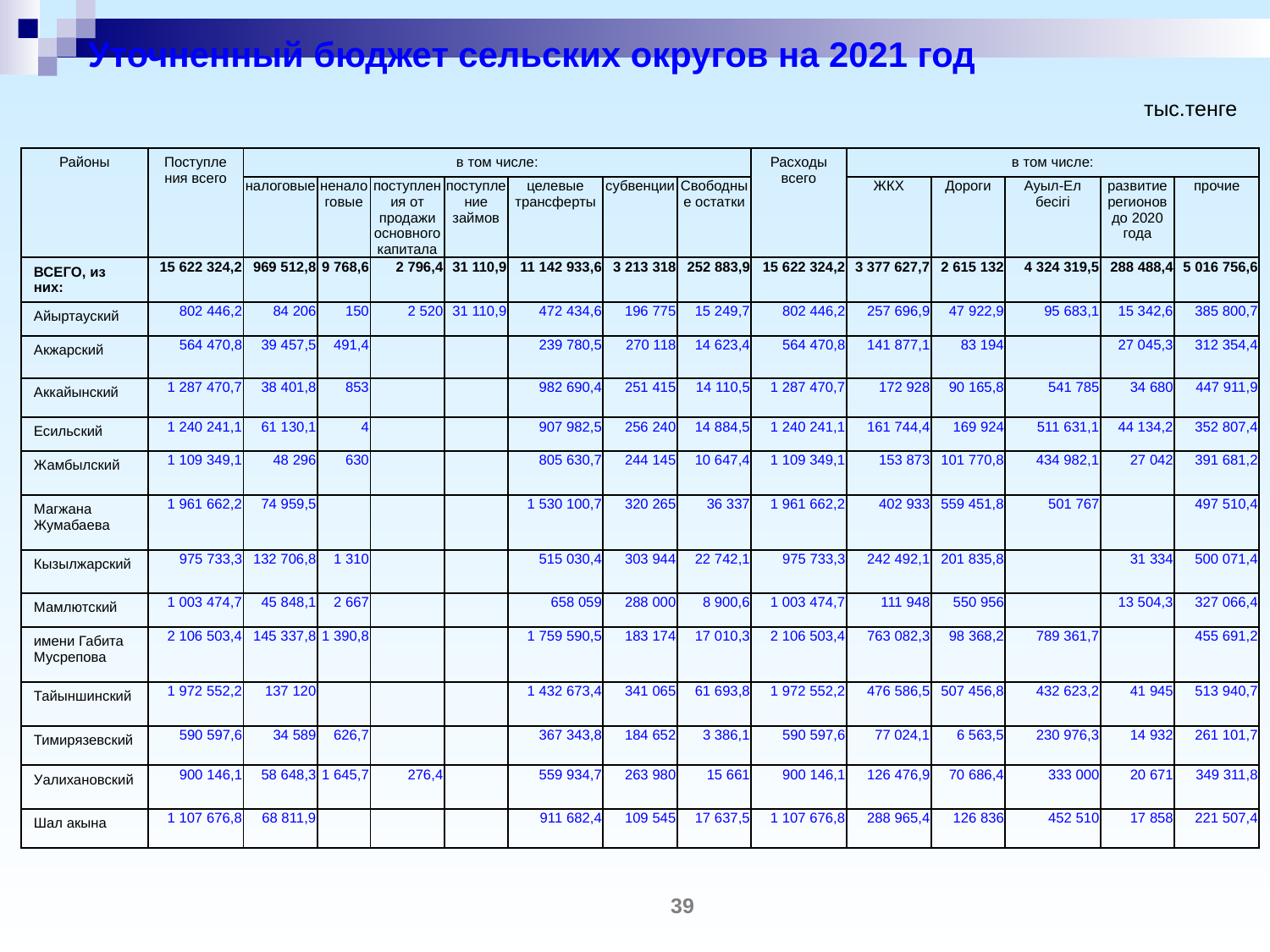

# Уточненный бюджет сельских округов на 2021 год
тыс.тенге
| Районы | Поступления всего | в том числе: |  |  |  |  |  |  | Расходы всего | в том числе: |  |  |  |  |
| --- | --- | --- | --- | --- | --- | --- | --- | --- | --- | --- | --- | --- | --- | --- |
|  |  | налоговые | неналоговые | поступления от продажи основного капитала | поступление займов | целевые трансферты | субвенции | Свободные остатки |  | ЖКХ | Дороги | Ауыл-Ел бесігі | развитие регионов до 2020 года | прочие |
| ВСЕГО, из них: | 15 622 324,2 | 969 512,8 | 9 768,6 | 2 796,4 | 31 110,9 | 11 142 933,6 | 3 213 318 | 252 883,9 | 15 622 324,2 | 3 377 627,7 | 2 615 132 | 4 324 319,5 | 288 488,4 | 5 016 756,6 |
| Айыртауский | 802 446,2 | 84 206 | 150 | 2 520 | 31 110,9 | 472 434,6 | 196 775 | 15 249,7 | 802 446,2 | 257 696,9 | 47 922,9 | 95 683,1 | 15 342,6 | 385 800,7 |
| Акжарский | 564 470,8 | 39 457,5 | 491,4 |  |  | 239 780,5 | 270 118 | 14 623,4 | 564 470,8 | 141 877,1 | 83 194 |  | 27 045,3 | 312 354,4 |
| Аккайынский | 1 287 470,7 | 38 401,8 | 853 |  |  | 982 690,4 | 251 415 | 14 110,5 | 1 287 470,7 | 172 928 | 90 165,8 | 541 785 | 34 680 | 447 911,9 |
| Есильский | 1 240 241,1 | 61 130,1 | 4 |  |  | 907 982,5 | 256 240 | 14 884,5 | 1 240 241,1 | 161 744,4 | 169 924 | 511 631,1 | 44 134,2 | 352 807,4 |
| Жамбылский | 1 109 349,1 | 48 296 | 630 |  |  | 805 630,7 | 244 145 | 10 647,4 | 1 109 349,1 | 153 873 | 101 770,8 | 434 982,1 | 27 042 | 391 681,2 |
| Магжана Жумабаева | 1 961 662,2 | 74 959,5 |  |  |  | 1 530 100,7 | 320 265 | 36 337 | 1 961 662,2 | 402 933 | 559 451,8 | 501 767 |  | 497 510,4 |
| Кызылжарский | 975 733,3 | 132 706,8 | 1 310 |  |  | 515 030,4 | 303 944 | 22 742,1 | 975 733,3 | 242 492,1 | 201 835,8 |  | 31 334 | 500 071,4 |
| Мамлютский | 1 003 474,7 | 45 848,1 | 2 667 |  |  | 658 059 | 288 000 | 8 900,6 | 1 003 474,7 | 111 948 | 550 956 |  | 13 504,3 | 327 066,4 |
| имени Габита Мусрепова | 2 106 503,4 | 145 337,8 | 1 390,8 |  |  | 1 759 590,5 | 183 174 | 17 010,3 | 2 106 503,4 | 763 082,3 | 98 368,2 | 789 361,7 |  | 455 691,2 |
| Тайыншинский | 1 972 552,2 | 137 120 |  |  |  | 1 432 673,4 | 341 065 | 61 693,8 | 1 972 552,2 | 476 586,5 | 507 456,8 | 432 623,2 | 41 945 | 513 940,7 |
| Тимирязевский | 590 597,6 | 34 589 | 626,7 |  |  | 367 343,8 | 184 652 | 3 386,1 | 590 597,6 | 77 024,1 | 6 563,5 | 230 976,3 | 14 932 | 261 101,7 |
| Уалихановский | 900 146,1 | 58 648,3 | 1 645,7 | 276,4 |  | 559 934,7 | 263 980 | 15 661 | 900 146,1 | 126 476,9 | 70 686,4 | 333 000 | 20 671 | 349 311,8 |
| Шал акына | 1 107 676,8 | 68 811,9 |  |  |  | 911 682,4 | 109 545 | 17 637,5 | 1 107 676,8 | 288 965,4 | 126 836 | 452 510 | 17 858 | 221 507,4 |
39